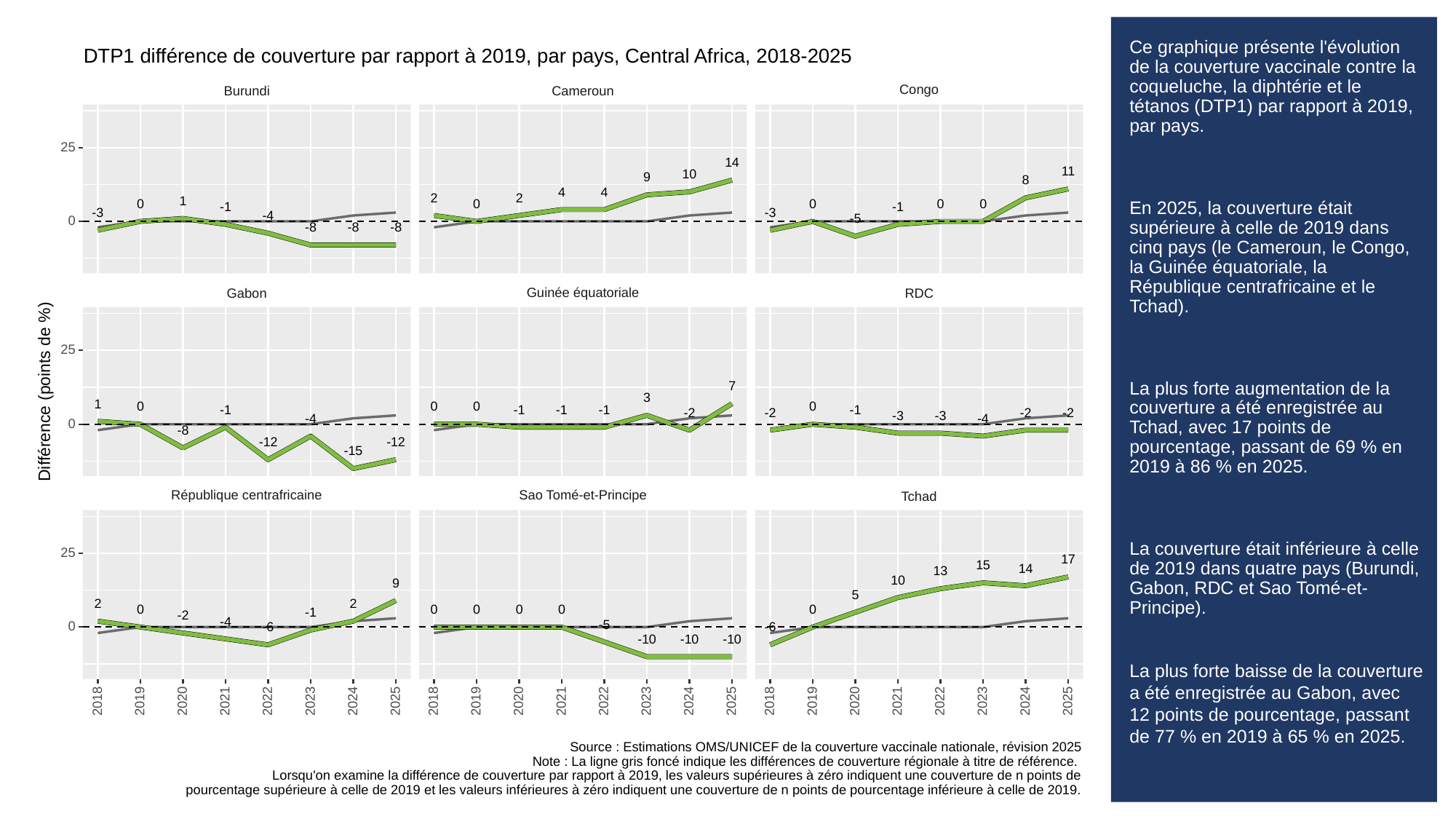

# Ce graphique présente l'évolution de la couverture vaccinale contre la coqueluche, la diphtérie et le tétanos (DTP1) par rapport à 2019, par pays.

En 2025, la couverture était supérieure à celle de 2019 dans cinq pays (le Cameroun, le Congo, la Guinée équatoriale, la République centrafricaine et le Tchad).

La plus forte augmentation de la couverture a été enregistrée au Tchad, avec 17 points de pourcentage, passant de 69 % en 2019 à 86 % en 2025.

La couverture était inférieure à celle de 2019 dans quatre pays (Burundi, Gabon, RDC et Sao Tomé-et-Principe).

La plus forte baisse de la couverture a été enregistrée au Gabon, avec 12 points de pourcentage, passant de 77 % en 2019 à 65 % en 2025.

DTP1 différence de couverture par rapport à 2019, par pays, Central Africa, 2018-2025
Congo
Cameroun
Burundi

25

14
11
10
9
8

4
4

2
2
1
0
0
0
0
0
-1
-1
-3
-3
-4

-5
0

-8
-8
-8

Guinée équatoriale
Gabon
RDC

25

7
Différence (points de %)

3
1
0
0
0
0

-1
-1
-1
-1
-1
-2
-2
-2
-2
-3
-3
-4
-4

0

-8
-12
-12
-15

République centrafricaine
Sao Tomé-et-Principe
Tchad

25

17
15
14
13
10

9

5
2
2

0
0
0
0
0
0
-1
-2
-4

-5
0
-6
-6

-10
-10
-10

2023
2023
2023
2018
2019
2020
2021
2022
2024
2025
2018
2019
2020
2021
2022
2024
2025
2018
2019
2020
2021
2022
2024
2025
Source : Estimations OMS/UNICEF de la couverture vaccinale nationale, révision 2025
Note : La ligne gris foncé indique les différences de couverture régionale à titre de référence.
Lorsqu'on examine la différence de couverture par rapport à 2019, les valeurs supérieures à zéro indiquent une couverture de n points de
pourcentage supérieure à celle de 2019 et les valeurs inférieures à zéro indiquent une couverture de n points de pourcentage inférieure à celle de 2019.